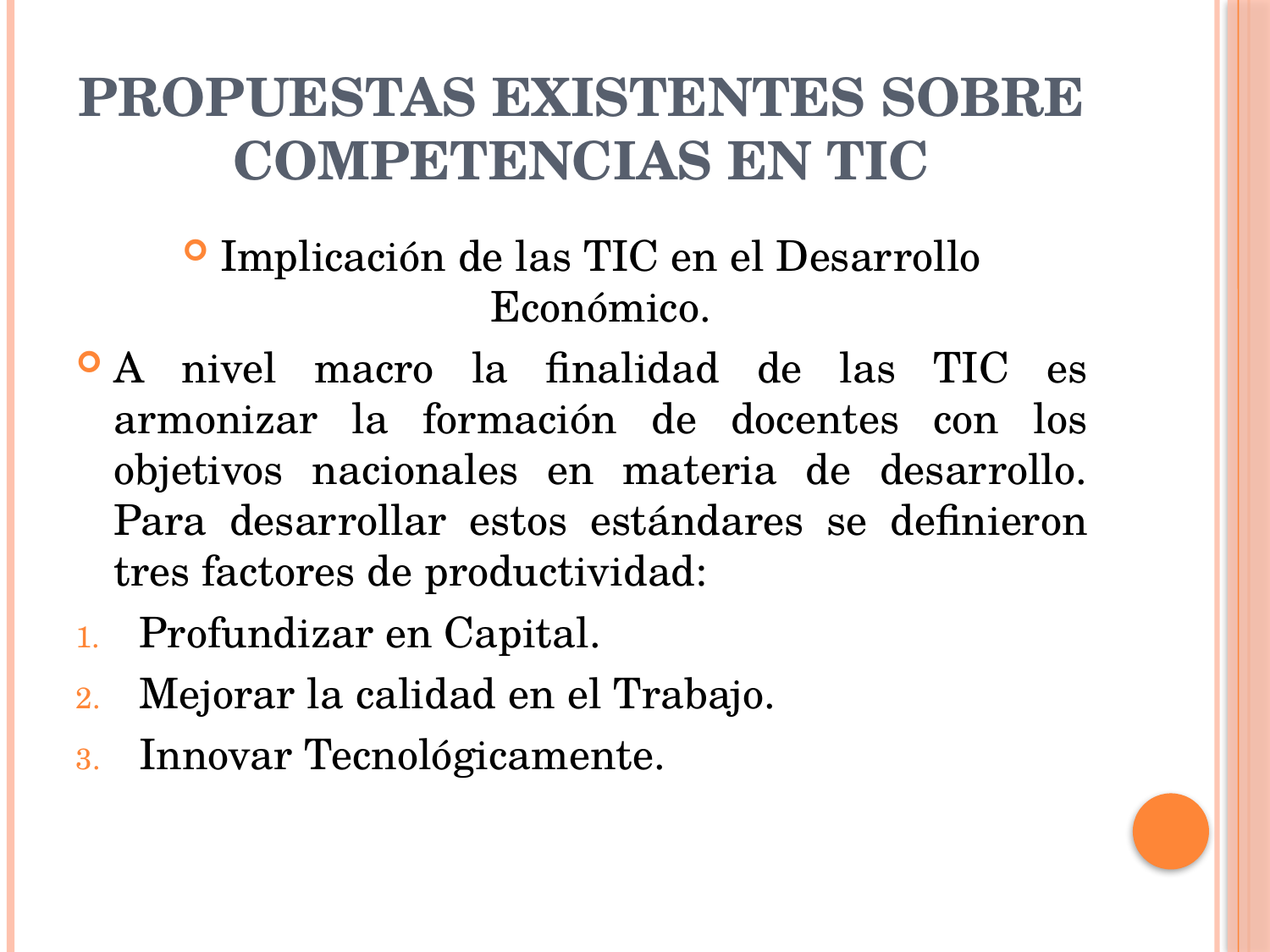

# Propuestas existentes sobre competencias en tic
Implicación de las TIC en el Desarrollo Económico.
A nivel macro la finalidad de las TIC es armonizar la formación de docentes con los objetivos nacionales en materia de desarrollo. Para desarrollar estos estándares se definieron tres factores de productividad:
Profundizar en Capital.
Mejorar la calidad en el Trabajo.
Innovar Tecnológicamente.